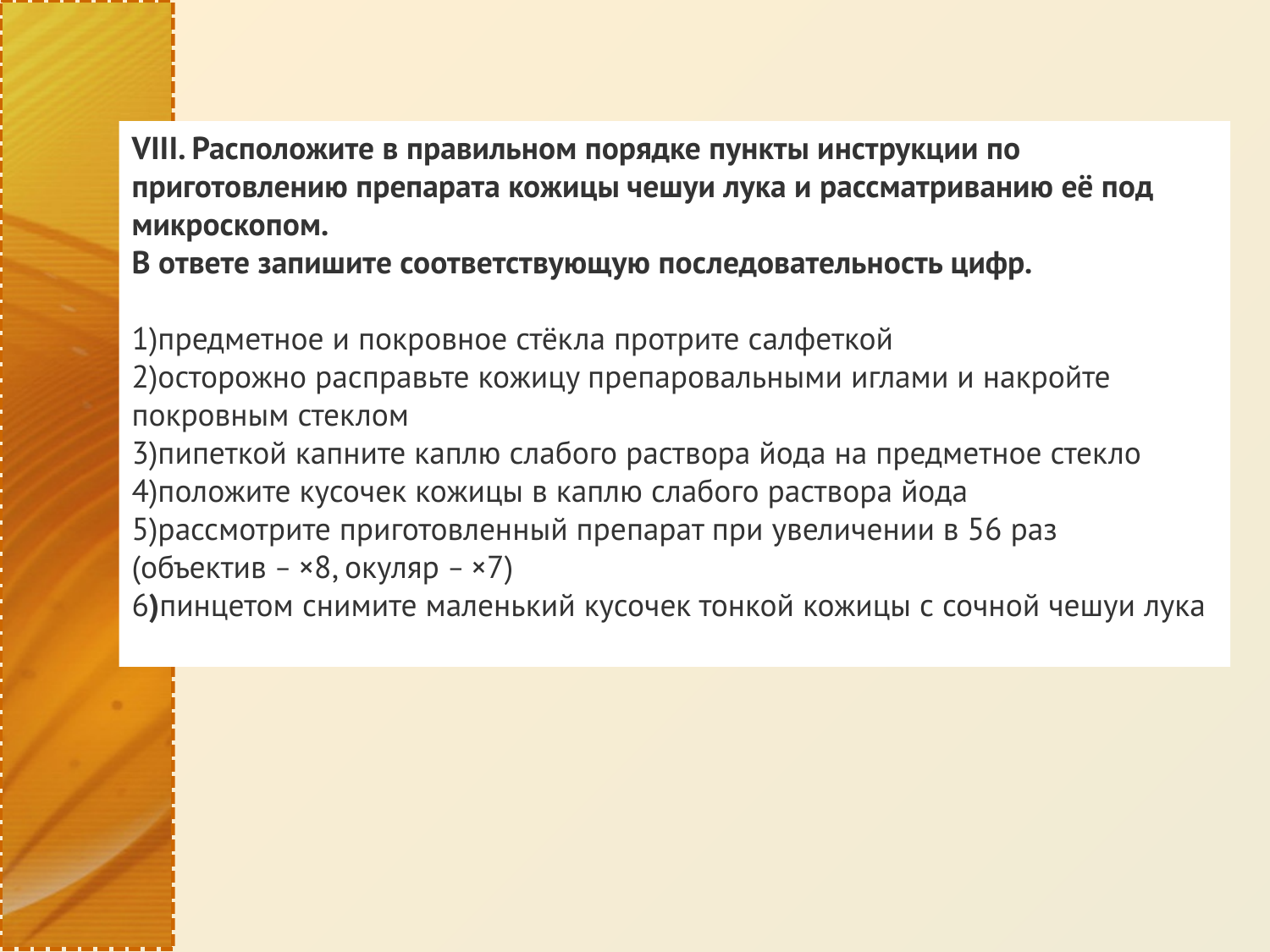

VIII. Расположите в правильном порядке пункты инструкции по приготовлению препарата кожицы чешуи лука и рассматриванию её под микроскопом. 
В ответе запишите соответствующую последовательность цифр.

1)предметное и покровное стёкла протрите салфеткой
2)осторожно расправьте кожицу препаровальными иглами и накройте покровным стеклом
3)пипеткой капните каплю слабого раствора йода на предметное стекло
4)положите кусочек кожицы в каплю слабого раствора йода
5)рассмотрите приготовленный препарат при увеличении в 56 раз
(объектив – ×8, окуляр – ×7)
6)пинцетом снимите маленький кусочек тонкой кожицы с сочной чешуи лука